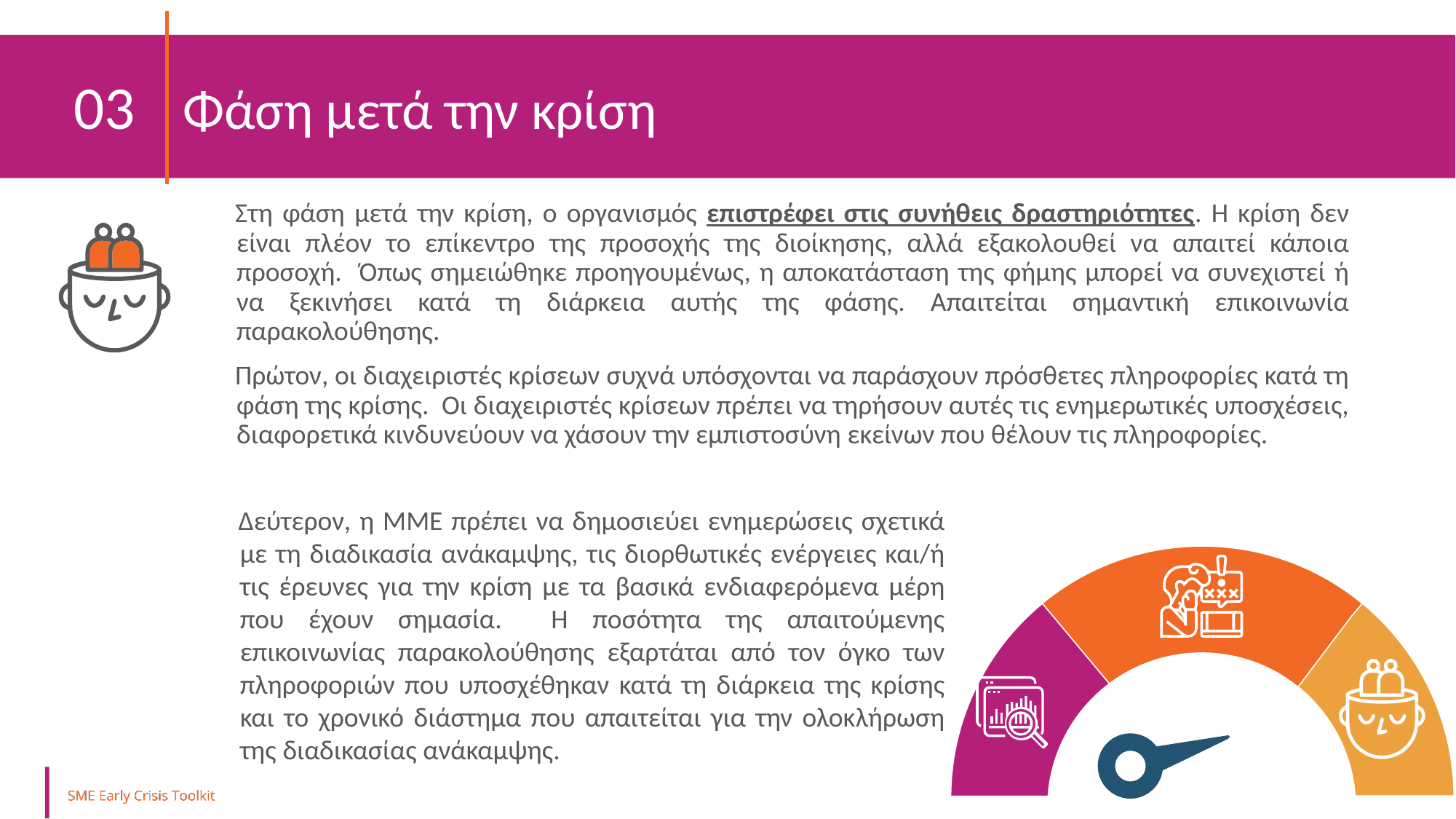

03 	Φάση μετά την κρίση

Στη φάση μετά την κρίση, ο οργανισμός επιστρέφει στις συνήθεις δραστηριότητες. Η κρίση δεν είναι πλέον το επίκεντρο της προσοχής της διοίκησης, αλλά εξακολουθεί να απαιτεί κάποια προσοχή.  Όπως σημειώθηκε προηγουμένως, η αποκατάσταση της φήμης μπορεί να συνεχιστεί ή να ξεκινήσει κατά τη διάρκεια αυτής της φάσης. Απαιτείται σημαντική επικοινωνία παρακολούθησης.
Πρώτον, οι διαχειριστές κρίσεων συχνά υπόσχονται να παράσχουν πρόσθετες πληροφορίες κατά τη φάση της κρίσης.  Οι διαχειριστές κρίσεων πρέπει να τηρήσουν αυτές τις ενημερωτικές υποσχέσεις, διαφορετικά κινδυνεύουν να χάσουν την εμπιστοσύνη εκείνων που θέλουν τις πληροφορίες.

Δεύτερον, η ΜΜΕ πρέπει να δημοσιεύει ενημερώσεις σχετικά με τη διαδικασία ανάκαμψης, τις διορθωτικές ενέργειες και/ή τις έρευνες για την κρίση με τα βασικά ενδιαφερόμενα μέρη που έχουν σημασία.  Η ποσότητα της απαιτούμενης επικοινωνίας παρακολούθησης εξαρτάται από τον όγκο των πληροφοριών που υποσχέθηκαν κατά τη διάρκεια της κρίσης και το χρονικό διάστημα που απαιτείται για την ολοκλήρωση της διαδικασίας ανάκαμψης.